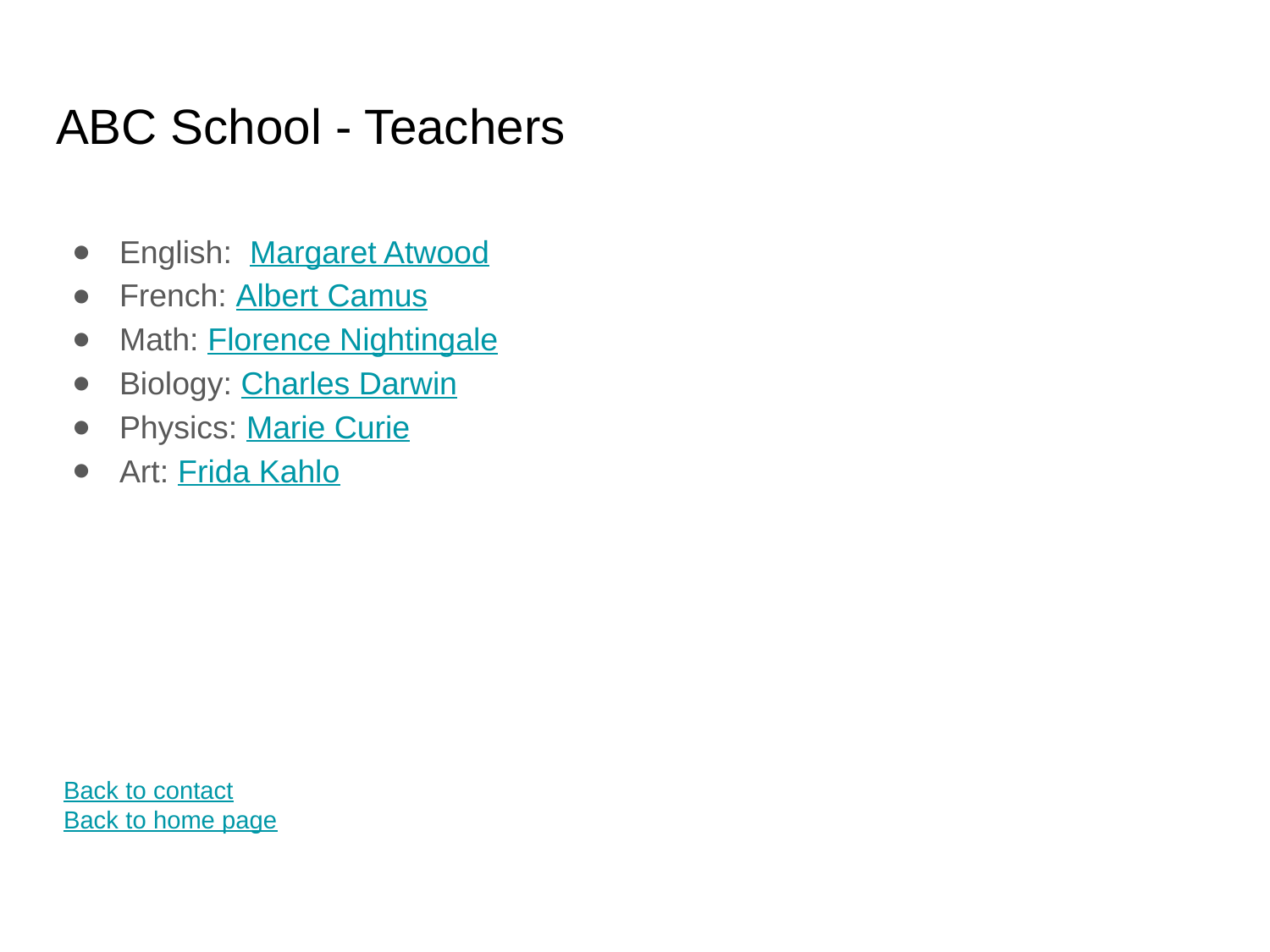

# ABC School - Teachers
English:  Margaret Atwood
French: Albert Camus
Math: Florence Nightingale
Biology: Charles Darwin
Physics: Marie Curie
Art: Frida Kahlo
Back to contact
Back to home page